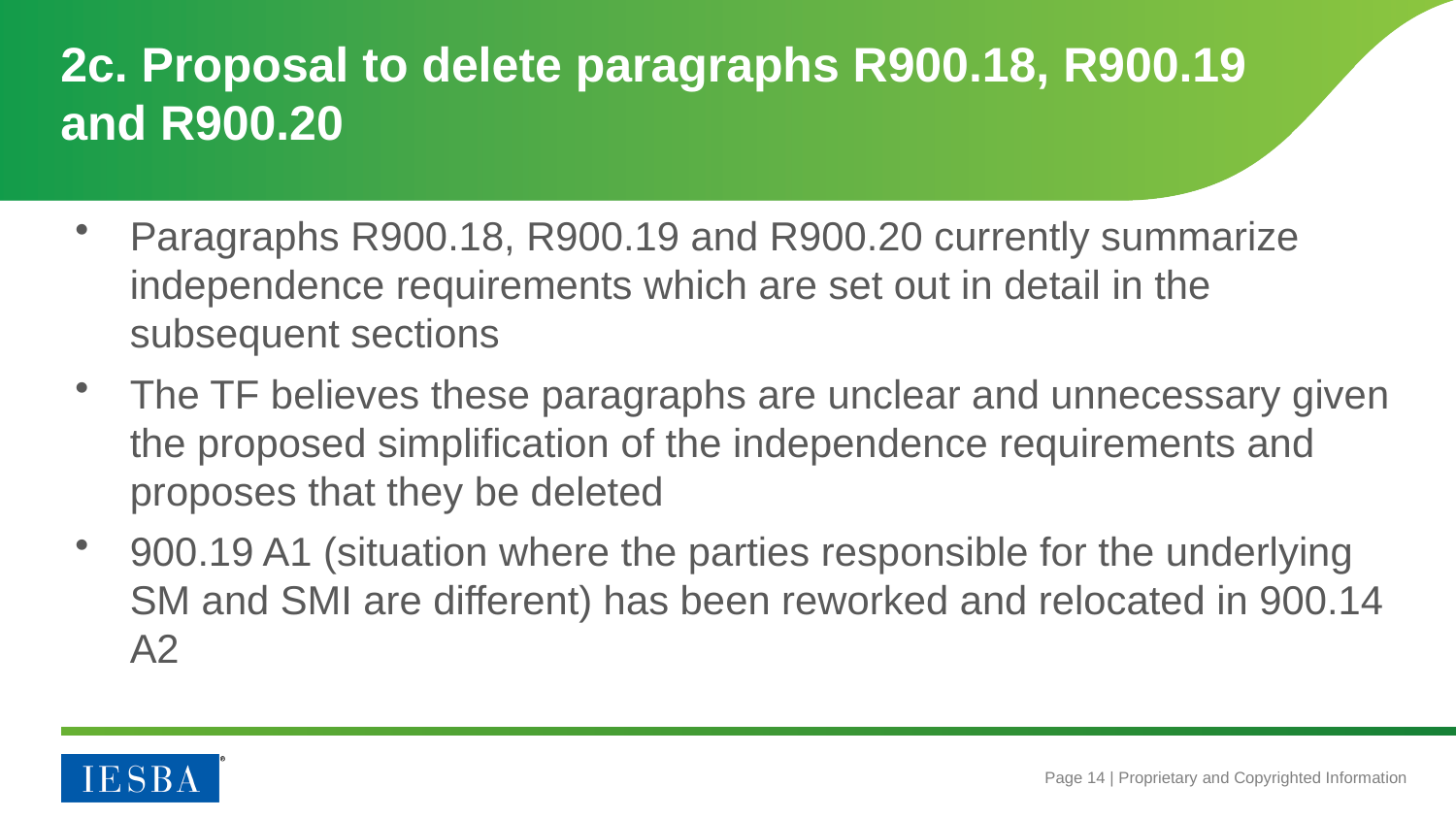

# 2c. Proposal to delete paragraphs R900.18, R900.19 and R900.20
Paragraphs R900.18, R900.19 and R900.20 currently summarize independence requirements which are set out in detail in the subsequent sections
The TF believes these paragraphs are unclear and unnecessary given the proposed simplification of the independence requirements and proposes that they be deleted
900.19 A1 (situation where the parties responsible for the underlying SM and SMI are different) has been reworked and relocated in 900.14 A2